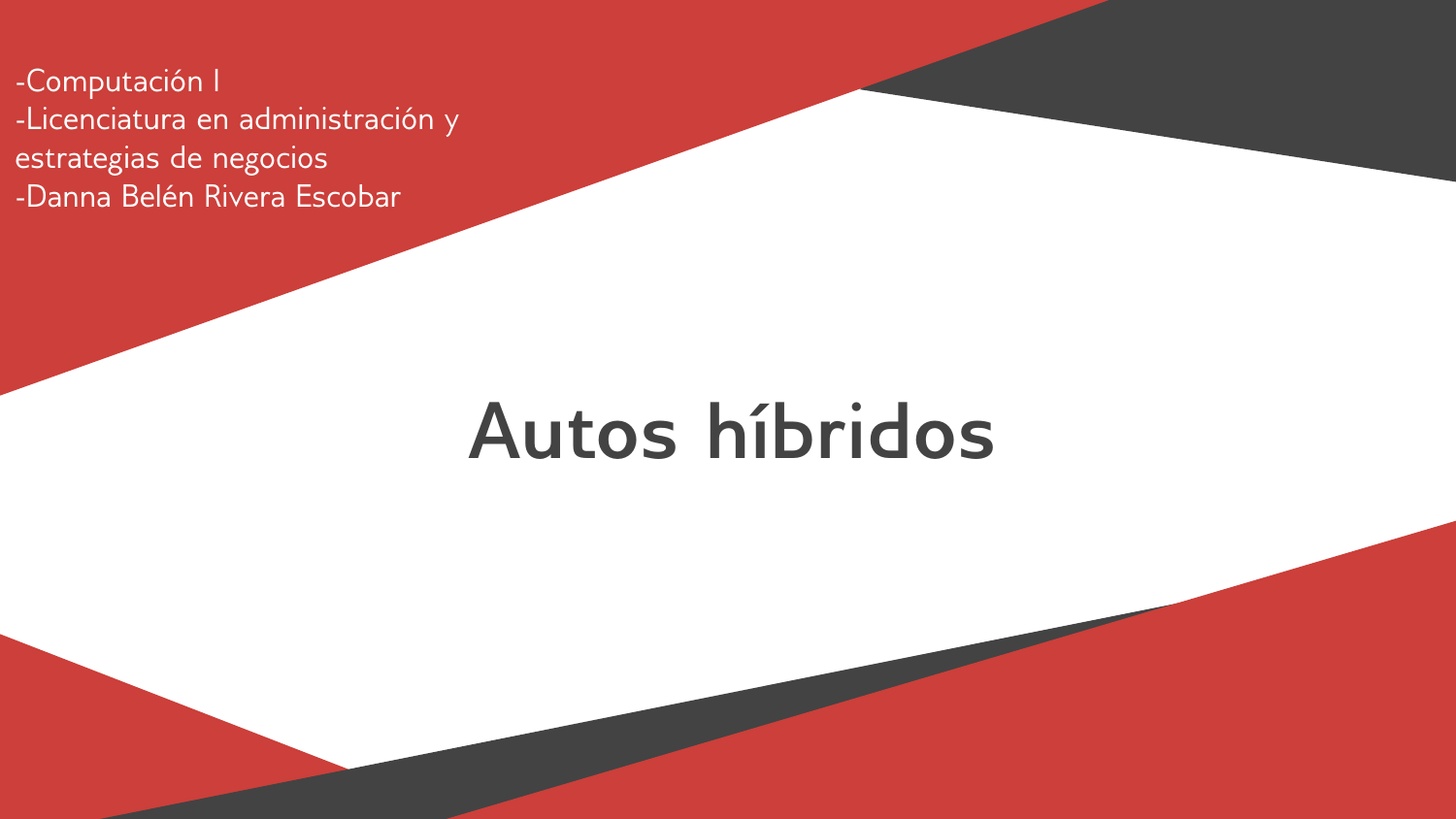

-Computación I
-Licenciatura en administración y estrategias de negocios
-Danna Belén Rivera Escobar
# Autos híbridos